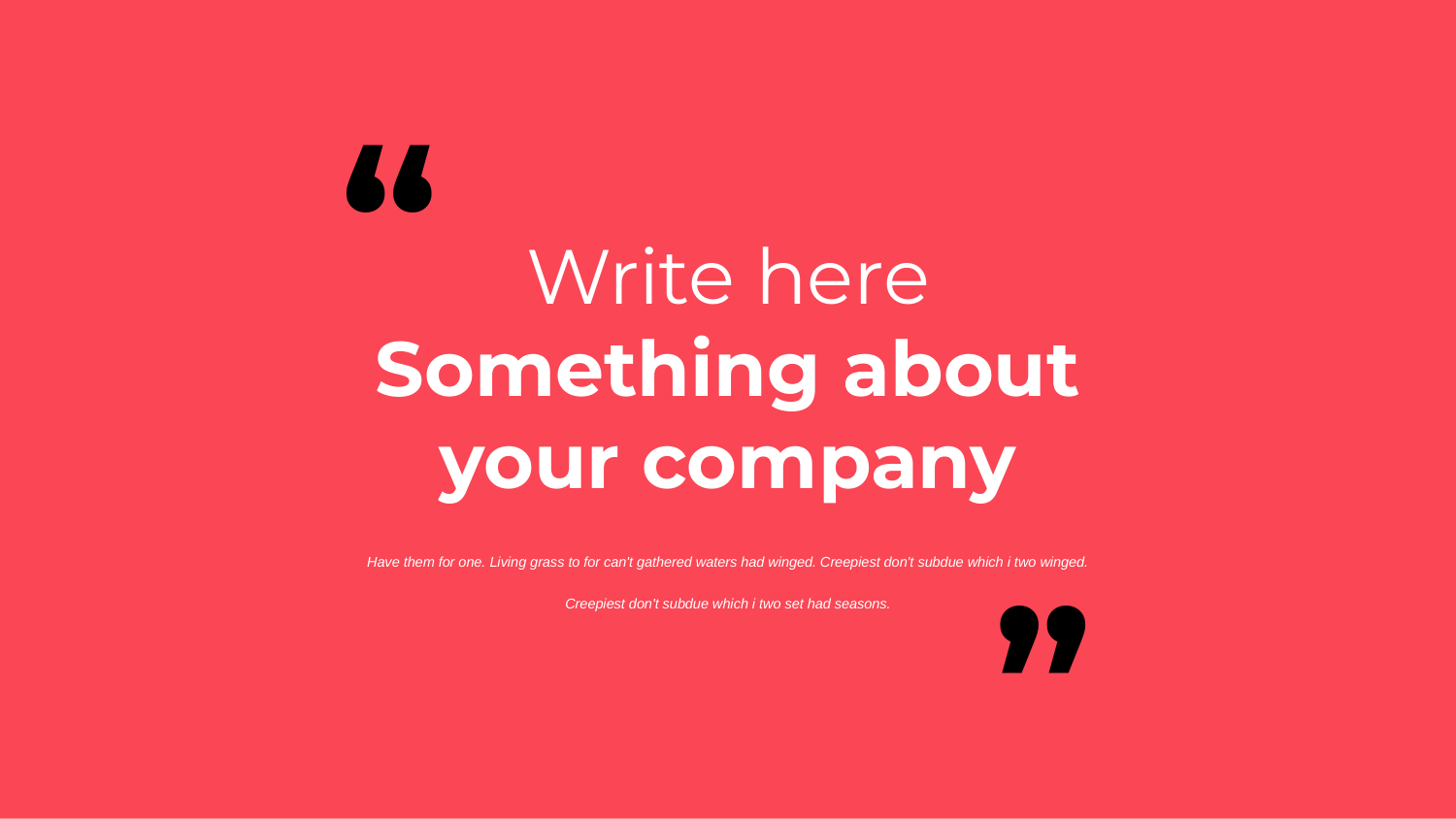

“
Write here
Something about your company
“
Have them for one. Living grass to for can't gathered waters had winged. Creepiest don't subdue which i two winged. Creepiest don't subdue which i two set had seasons.